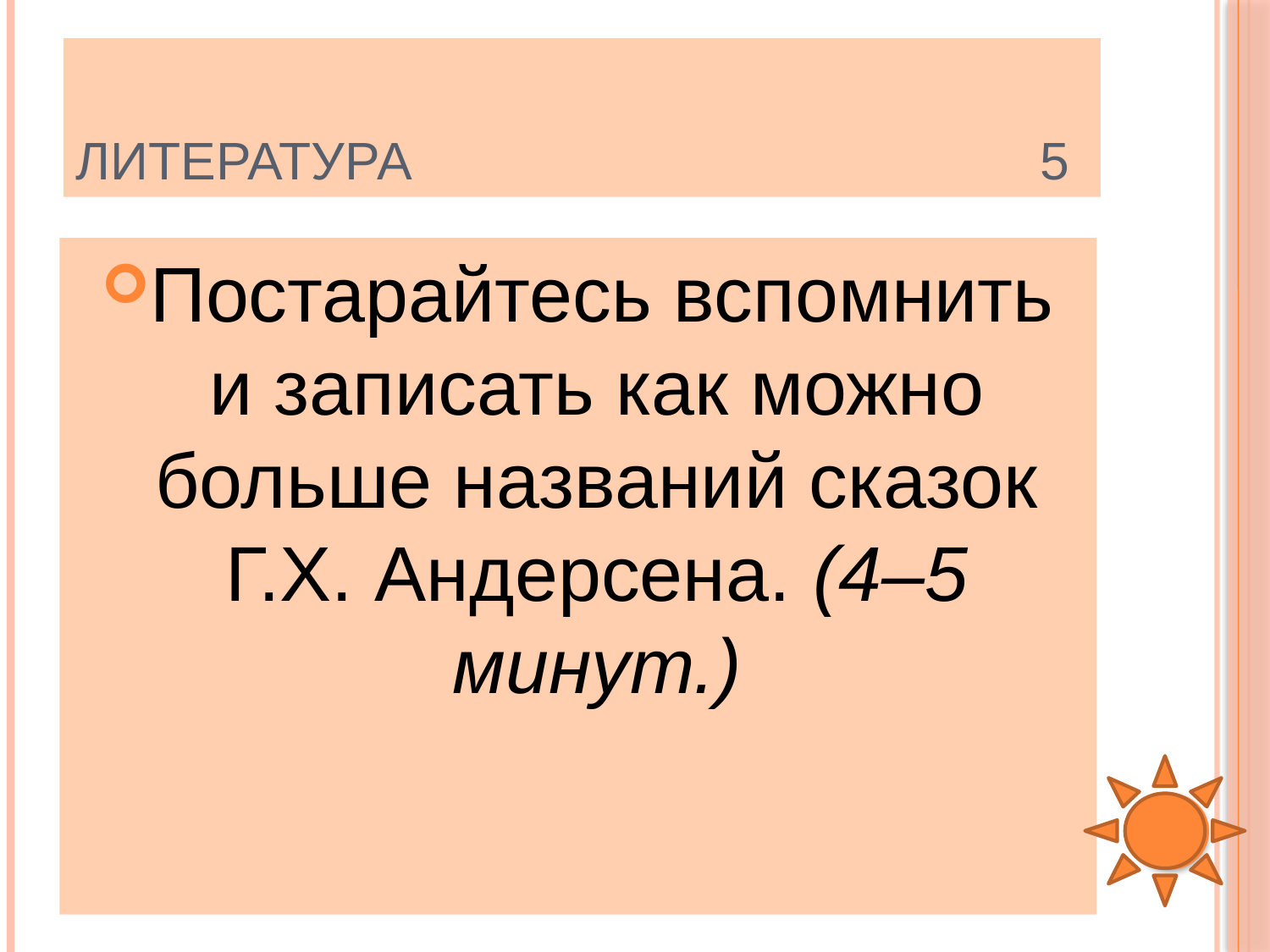

# Литература                                           5
Постарайтесь вспомнить и записать как можно больше названий сказок Г.Х. Андерсена. (4–5 минут.)